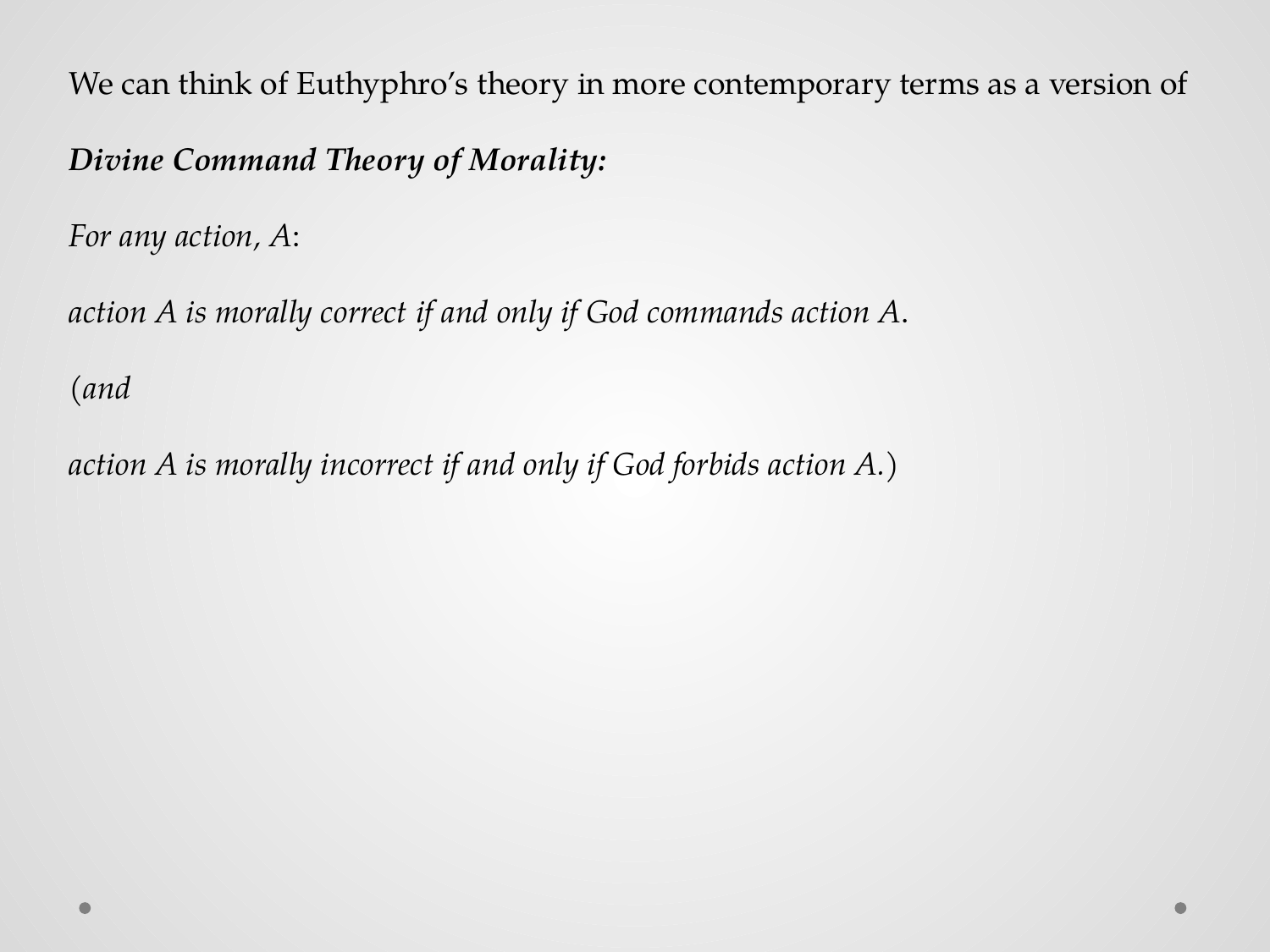

We can think of Euthyphro’s theory in more contemporary terms as a version of

Divine Command Theory of Morality:

For any action, A:

action A is morally correct if and only if God commands action A.

(and

action A is morally incorrect if and only if God forbids action A.)